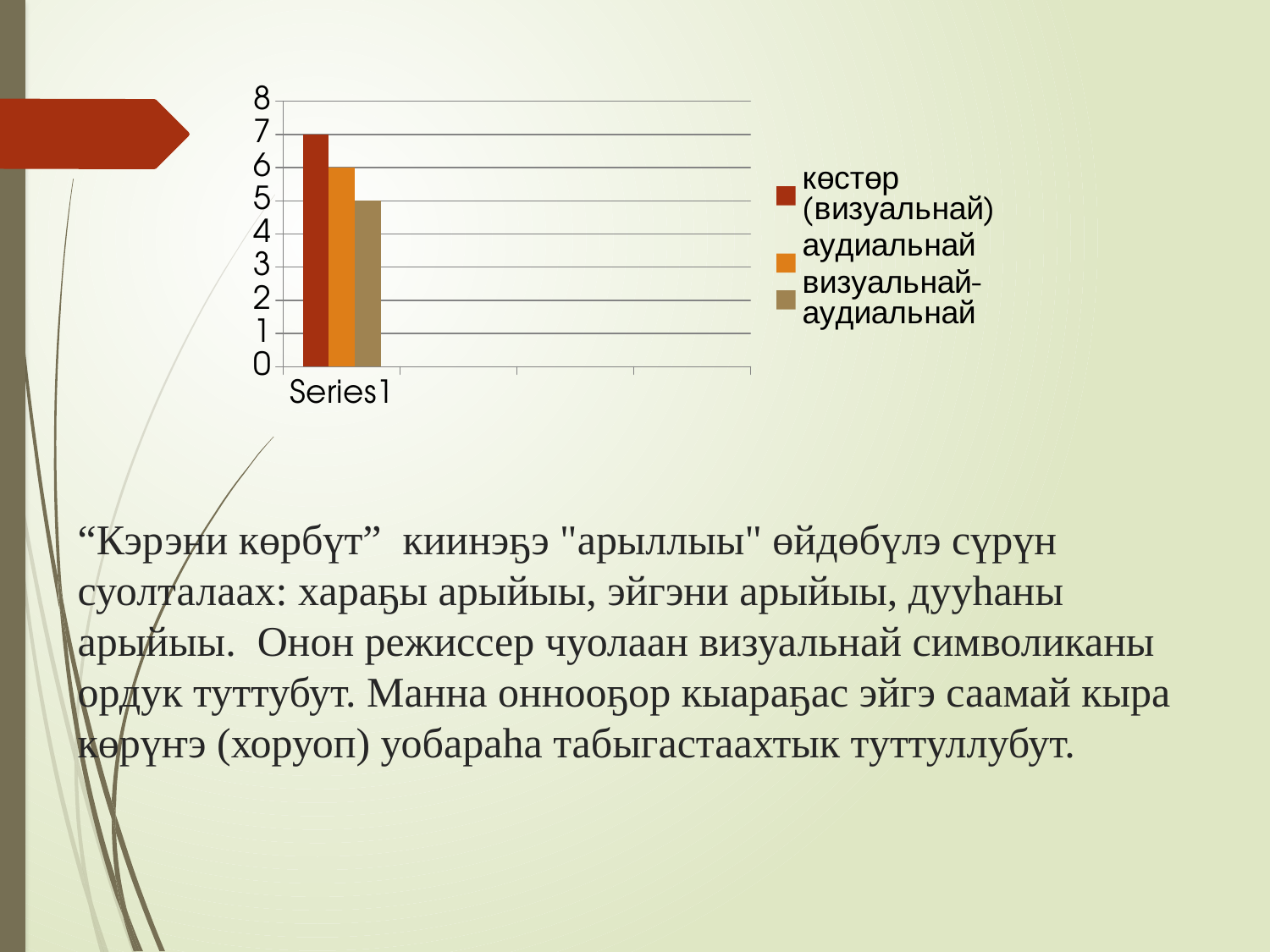

### Chart

| Category | көстөр (визуальнай) | аудиальнай | визуальнай-аудиальнай |
|---|---|---|---|
|  | 7.0 | 6.0 | 5.0 |
|  | None | None | None |
|  | None | None | None |
|  | None | None | None |
# “Кэрэни көрбүт”  киинэҕэ "арыллыы" өйдөбүлэ сүрүн суолталаах: хараҕы арыйыы, эйгэни арыйыы, дууһаны арыйыы.  Онон режиссер чуолаан визуальнай символиканы ордук туттубут. Манна оннооҕор кыараҕас эйгэ саамай кыра көрүҥэ (хоруоп) уобараһа табыгастаахтык туттуллубут.